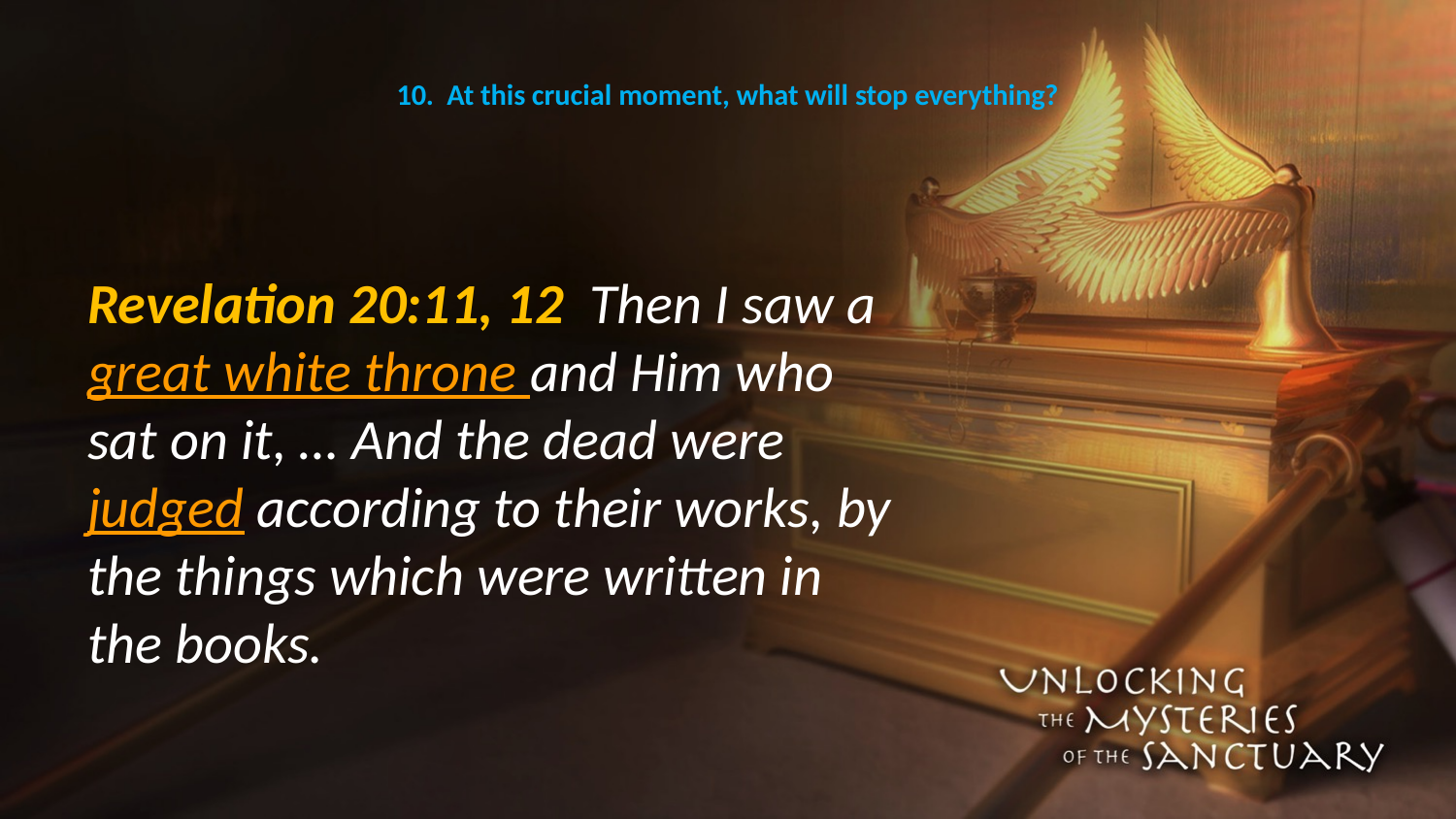

# 10.  At this crucial moment, what will stop everything?

Revelation 20:11, 12  Then I saw a great white throne and Him who sat on it, … And the dead were judged according to their works, by the things which were written in the books.